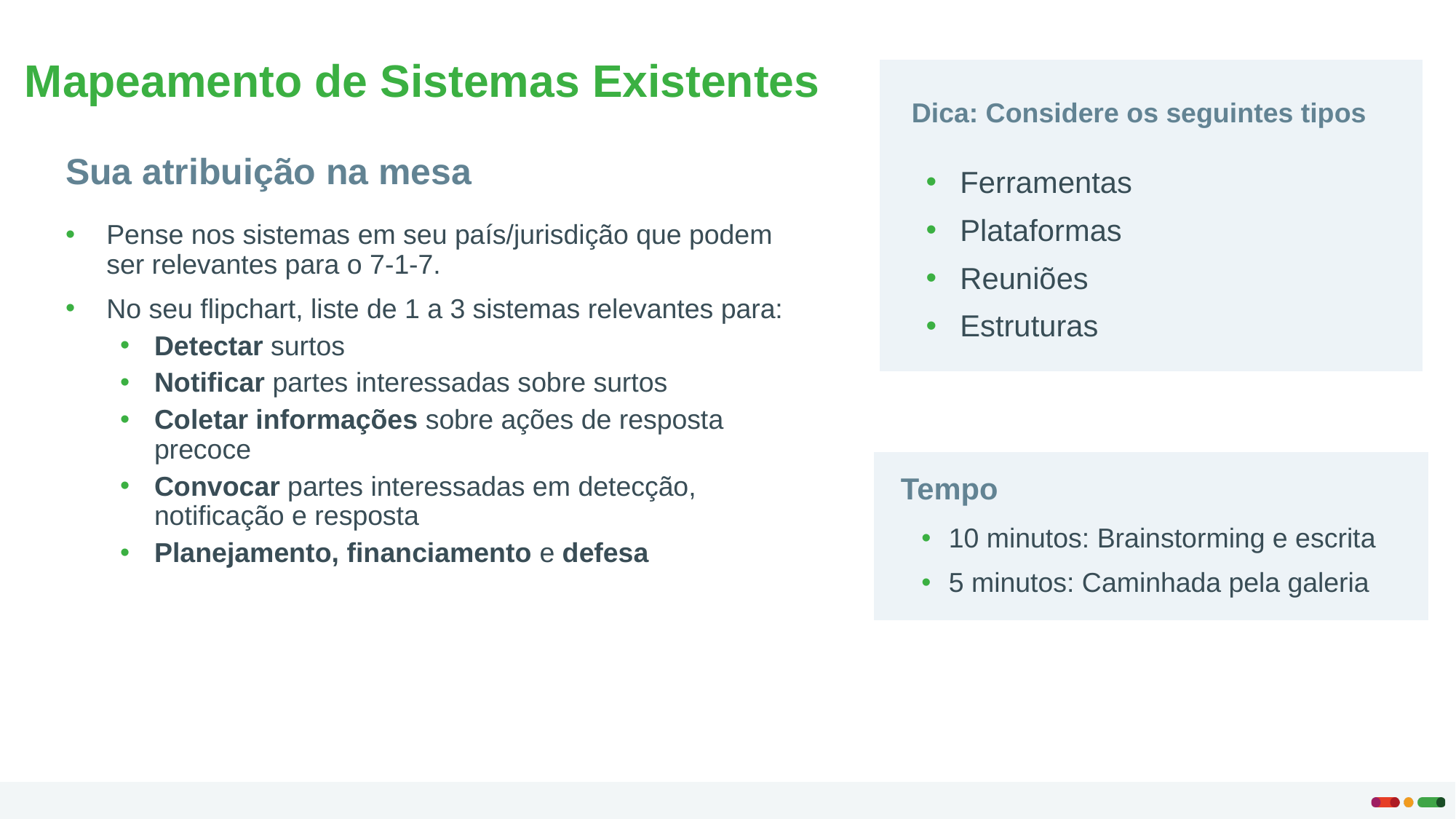

# Mapeamento de Sistemas Existentes

Dica: Considere os seguintes tipos
Sua atribuição na mesa
Ferramentas
Plataformas
Reuniões
Estruturas

Pense nos sistemas em seu país/jurisdição que podem ser relevantes para o 7-1-7.
No seu flipchart, liste de 1 a 3 sistemas relevantes para:
Detectar surtos
Notificar partes interessadas sobre surtos
Coletar informações sobre ações de resposta precoce
Convocar partes interessadas em detecção, notificação e resposta
Planejamento, financiamento e defesa

Tempo
10 minutos: Brainstorming e escrita
5 minutos: Caminhada pela galeria